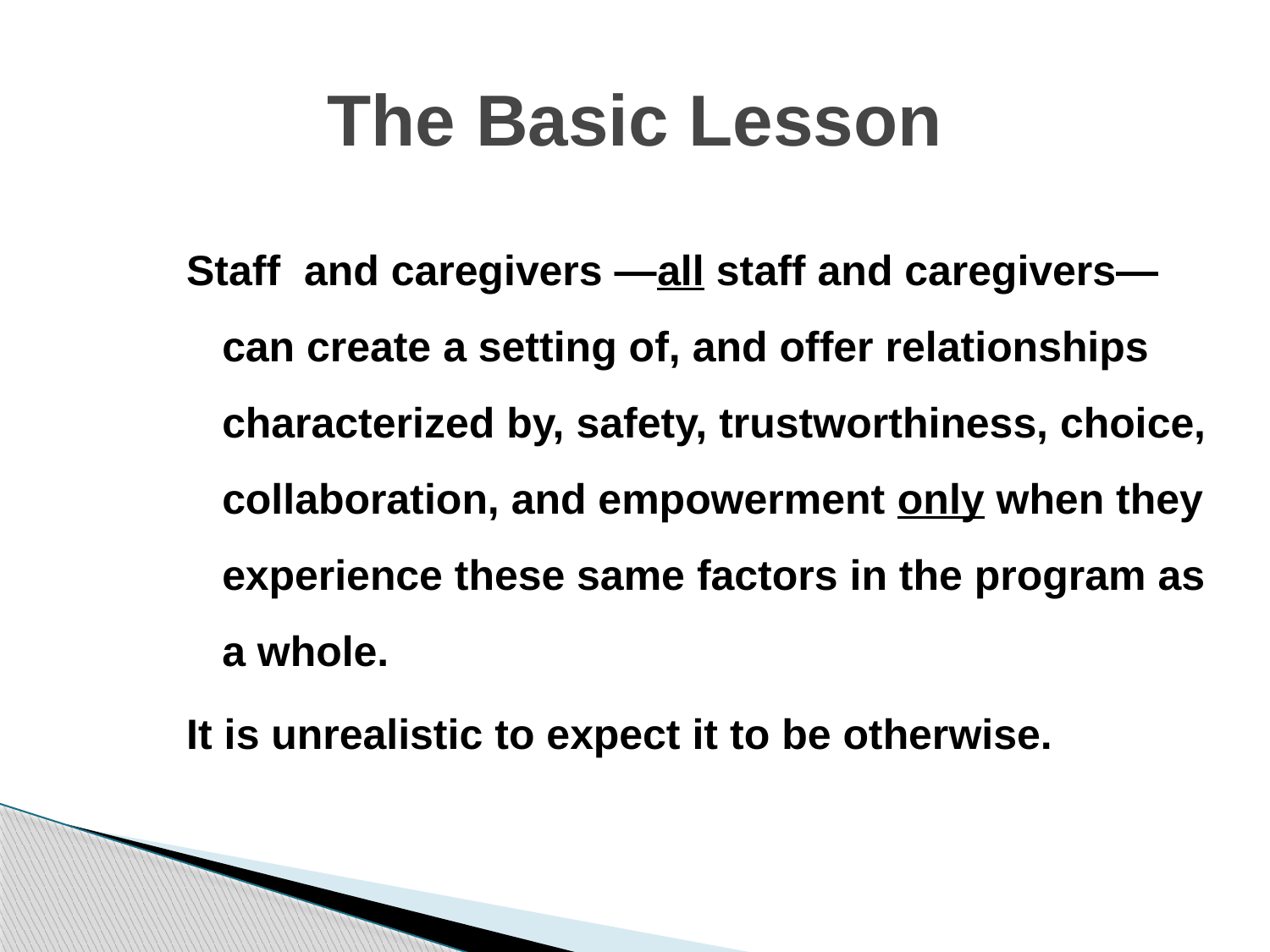

# The Basic Lesson
Staff  and caregivers —all staff and caregivers—can create a setting of, and offer relationships characterized by, safety, trustworthiness, choice, collaboration, and empowerment only when they experience these same factors in the program as a whole.
It is unrealistic to expect it to be otherwise.